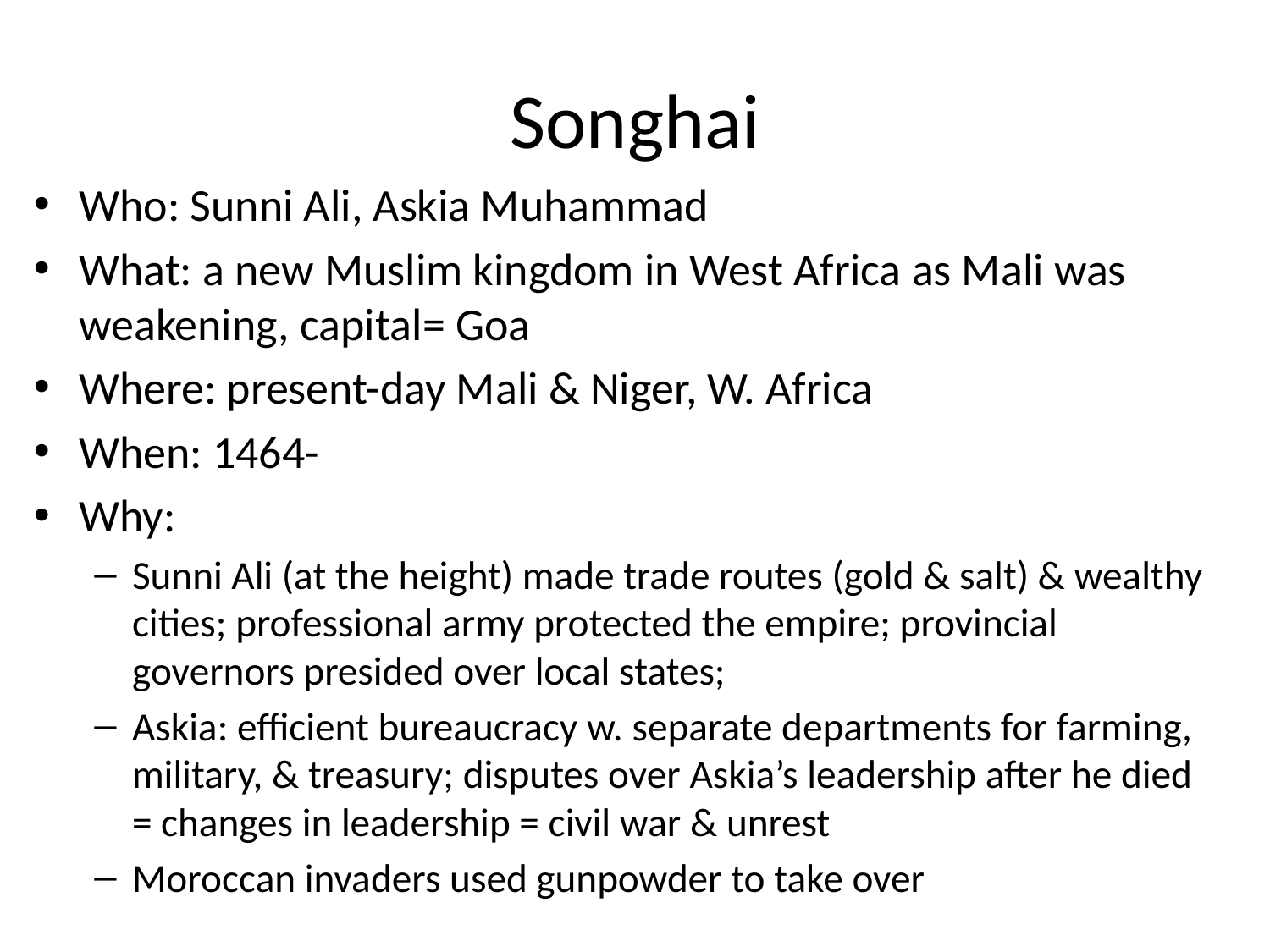

# Songhai
Who: Sunni Ali, Askia Muhammad
What: a new Muslim kingdom in West Africa as Mali was weakening, capital= Goa
Where: present-day Mali & Niger, W. Africa
When: 1464-
Why:
Sunni Ali (at the height) made trade routes (gold & salt) & wealthy cities; professional army protected the empire; provincial governors presided over local states;
Askia: efficient bureaucracy w. separate departments for farming, military, & treasury; disputes over Askia’s leadership after he died = changes in leadership = civil war & unrest
Moroccan invaders used gunpowder to take over